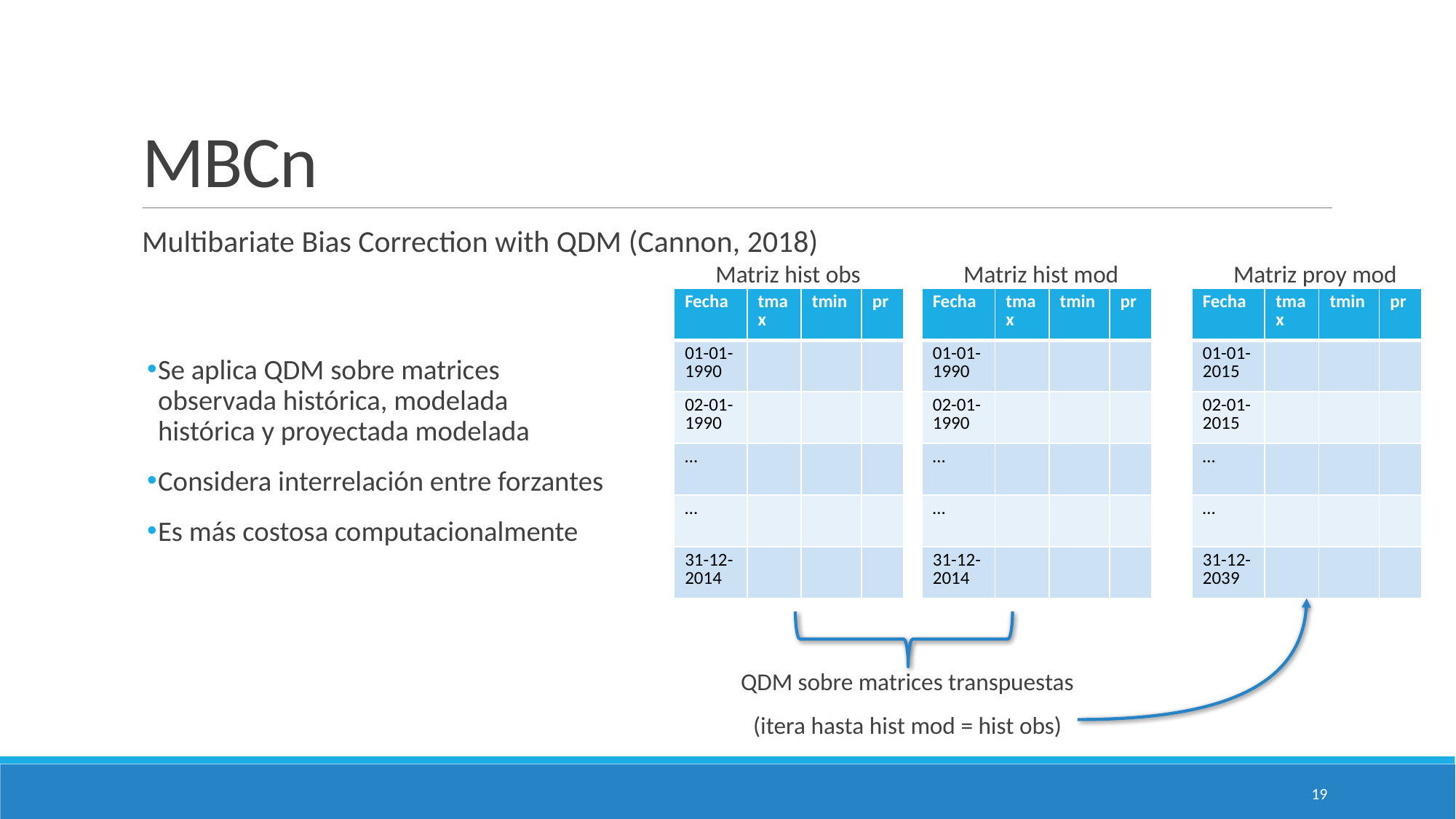

# MBCn
Multibariate Bias Correction with QDM (Cannon, 2018)

Matriz hist obs
Matriz hist mod
Matriz proy mod
| Fecha | tmax | tmin | pr |
| --- | --- | --- | --- |
| 01-01-1990 |  |  |  |
| 02-01-1990 |  |  |  |
| … |  |  |  |
| … |  |  |  |
| 31-12-2014 |  |  |  |
| Fecha | tmax | tmin | pr |
| --- | --- | --- | --- |
| 01-01-1990 |  |  |  |
| 02-01-1990 |  |  |  |
| … |  |  |  |
| … |  |  |  |
| 31-12-2014 |  |  |  |
| Fecha | tmax | tmin | pr |
| --- | --- | --- | --- |
| 01-01-2015 |  |  |  |
| 02-01-2015 |  |  |  |
| … |  |  |  |
| … |  |  |  |
| 31-12-2039 |  |  |  |
Se aplica QDM sobre matrices observada histórica, modelada histórica y proyectada modelada
Considera interrelación entre forzantes
Es más costosa computacionalmente

QDM sobre matrices transpuestas
(itera hasta hist mod = hist obs)
19